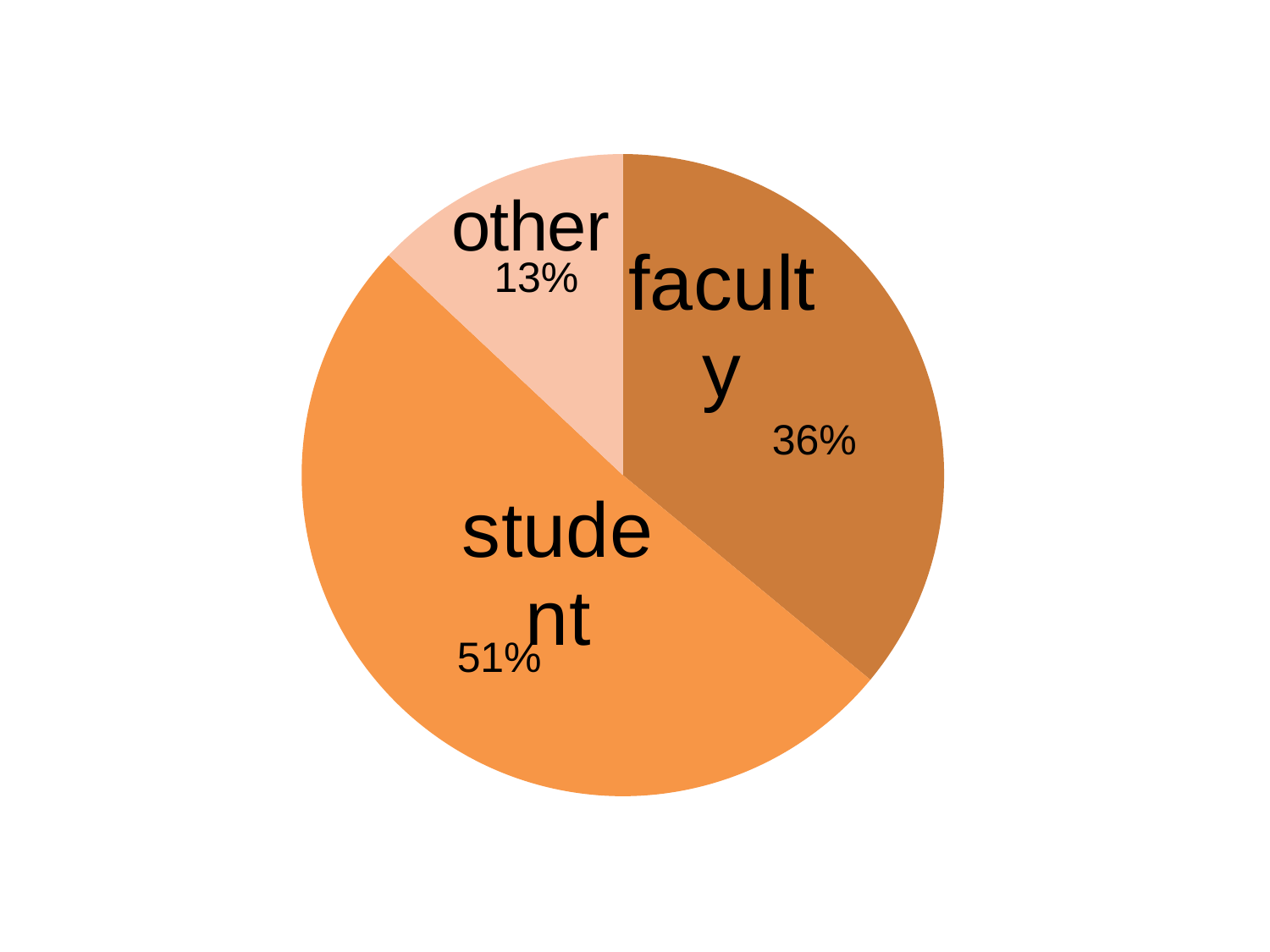

### Chart

| Category |  |
|---|---|
| faculty | 0.36 |
| student | 0.51 |
| other | 0.13 |
13%
36%
51%